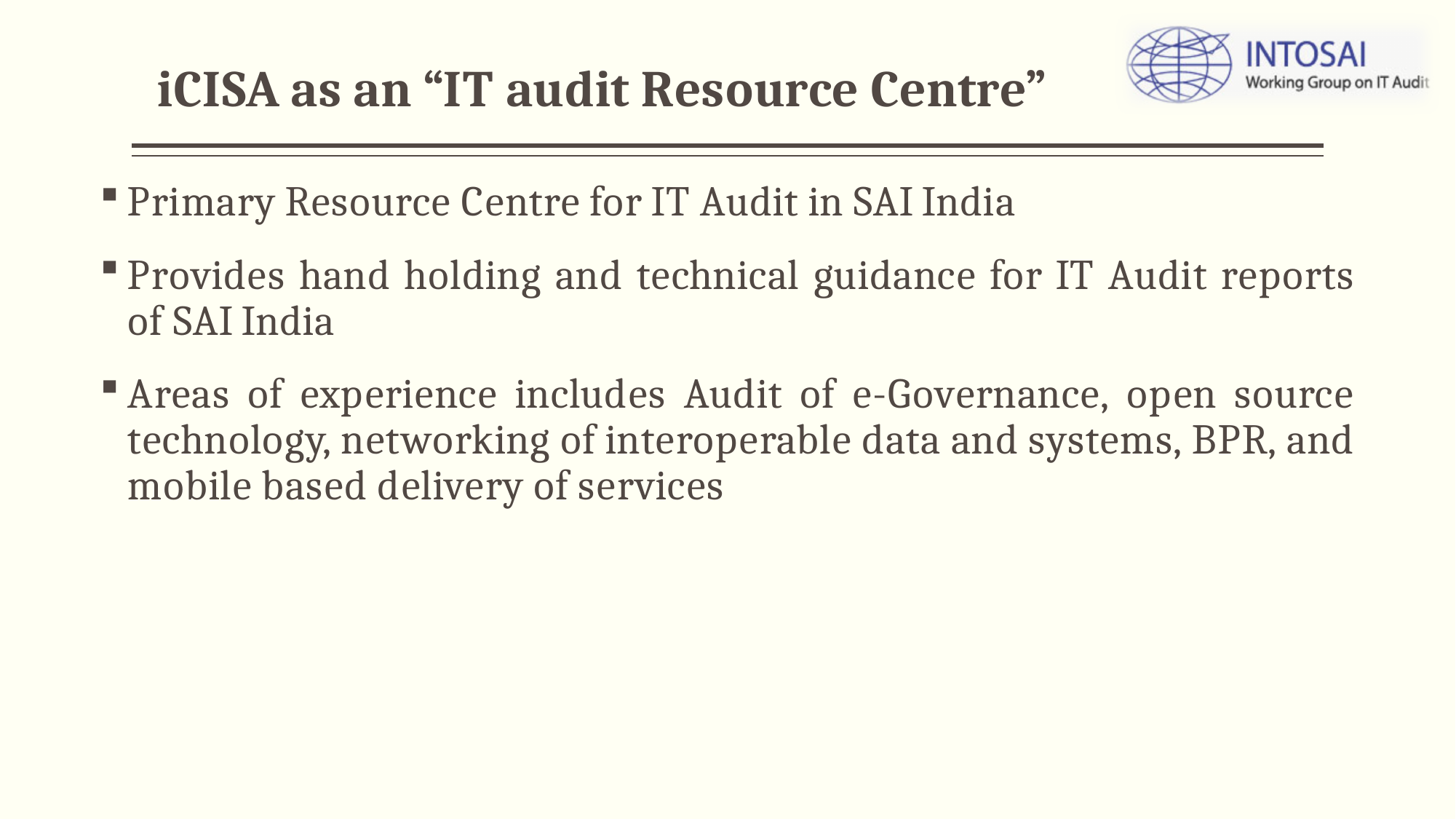

# iCISA as an “IT audit Resource Centre”
Primary Resource Centre for IT Audit in SAI India
Provides hand holding and technical guidance for IT Audit reports of SAI India
Areas of experience includes Audit of e-Governance, open source technology, networking of interoperable data and systems, BPR, and mobile based delivery of services